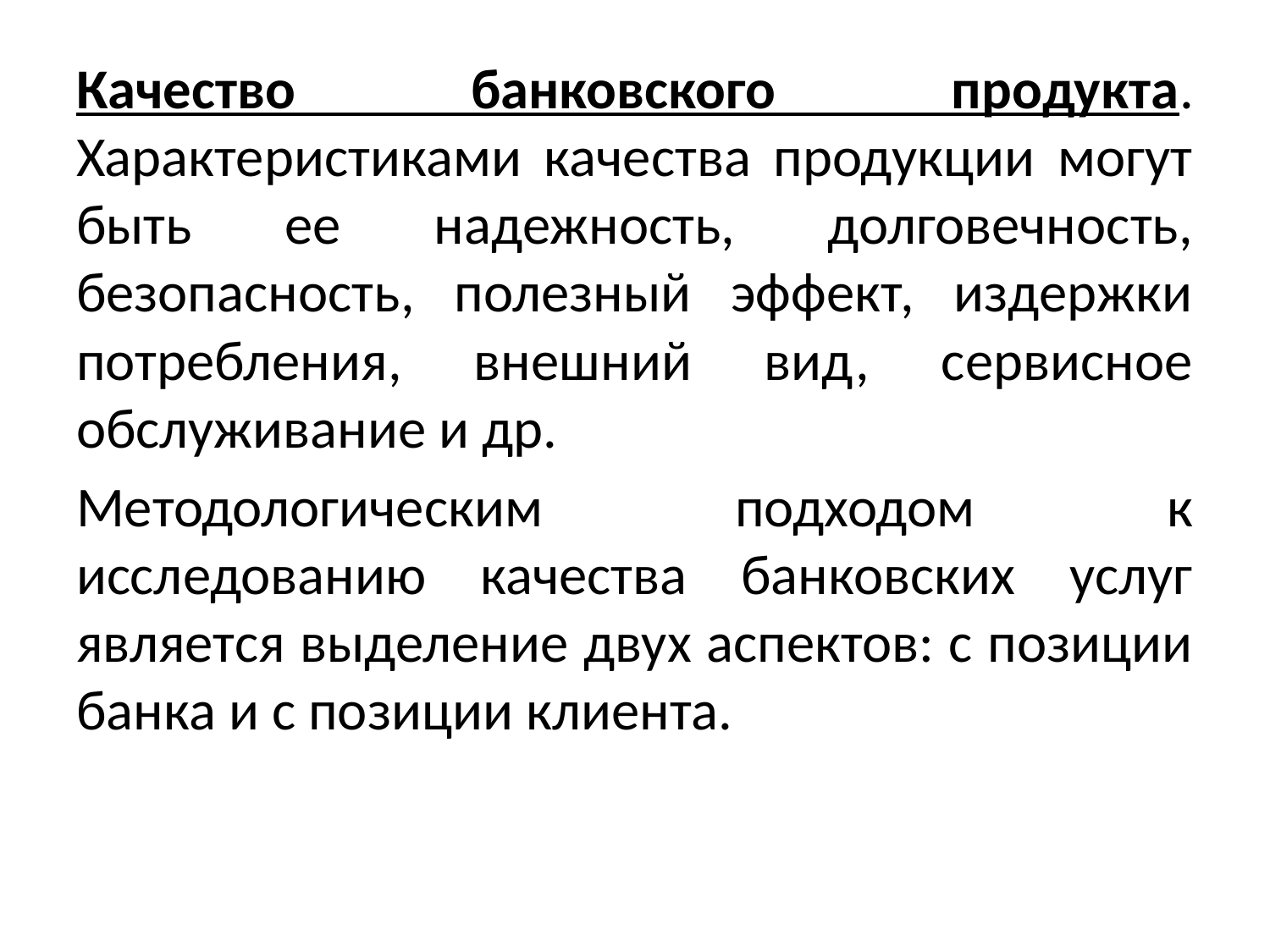

Качество банковского продукта. Характеристиками качества продукции могут быть ее надежность, долговечность, безопасность, полезный эффект, издержки потребления, внешний вид, сервисное обслуживание и др.
Методологическим подходом к исследованию качества банковских услуг является выделение двух аспектов: с позиции банка и с позиции клиента.